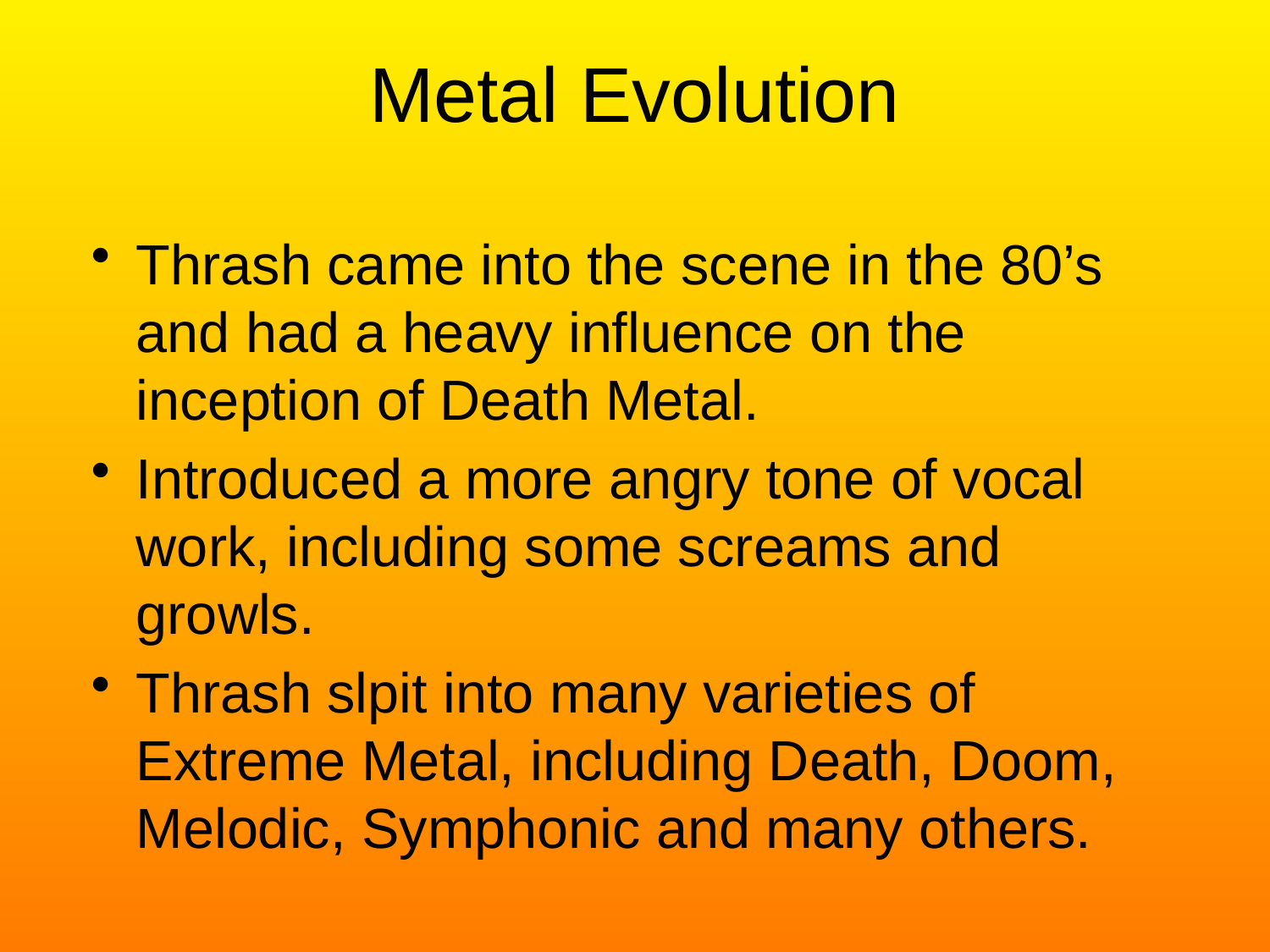

# Metal Evolution
Thrash came into the scene in the 80’s and had a heavy influence on the inception of Death Metal.
Introduced a more angry tone of vocal work, including some screams and growls.
Thrash slpit into many varieties of Extreme Metal, including Death, Doom, Melodic, Symphonic and many others.